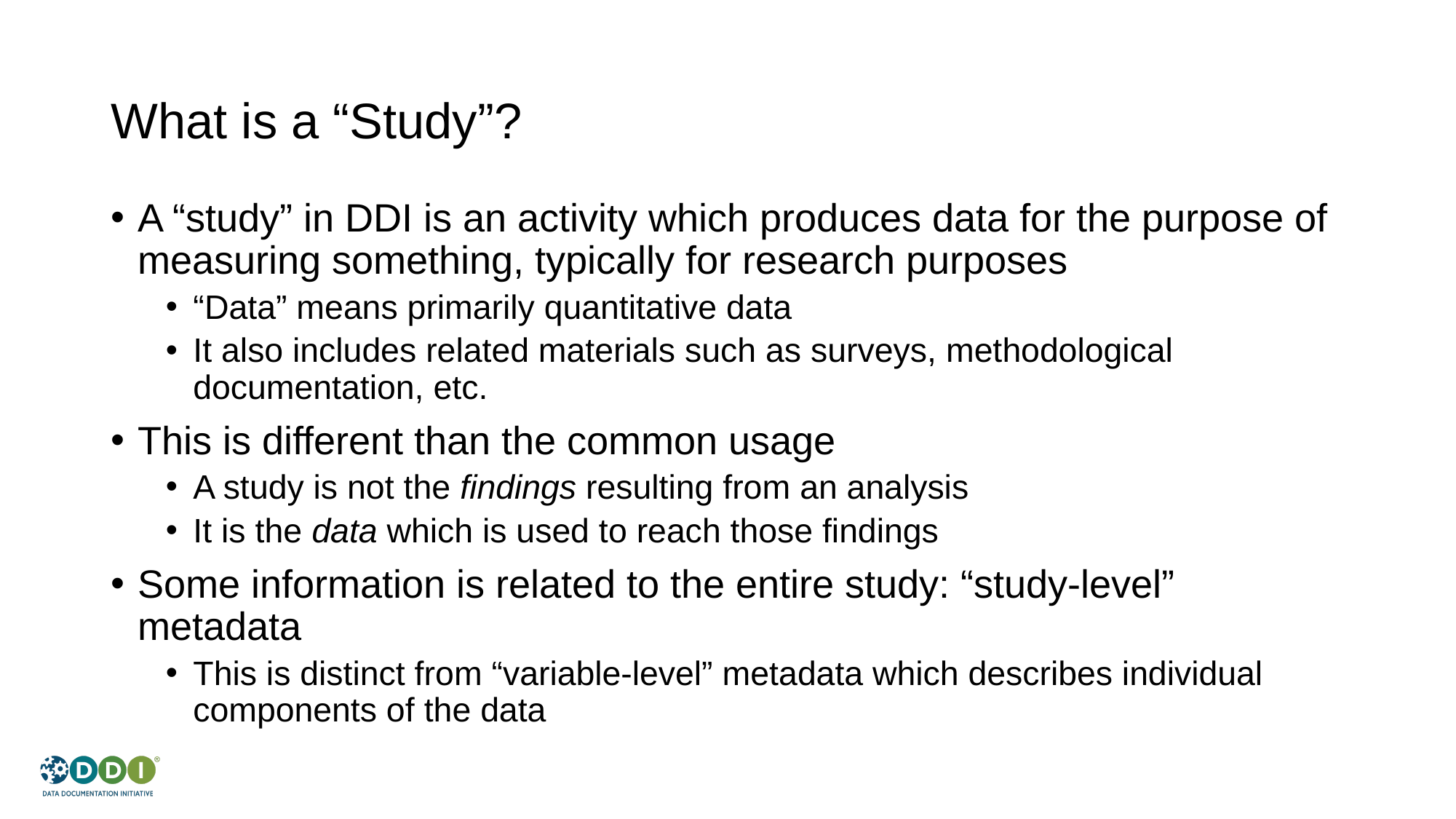

# What is a “Study”?
A “study” in DDI is an activity which produces data for the purpose of measuring something, typically for research purposes
“Data” means primarily quantitative data
It also includes related materials such as surveys, methodological documentation, etc.
This is different than the common usage
A study is not the findings resulting from an analysis
It is the data which is used to reach those findings
Some information is related to the entire study: “study-level” metadata
This is distinct from “variable-level” metadata which describes individual components of the data